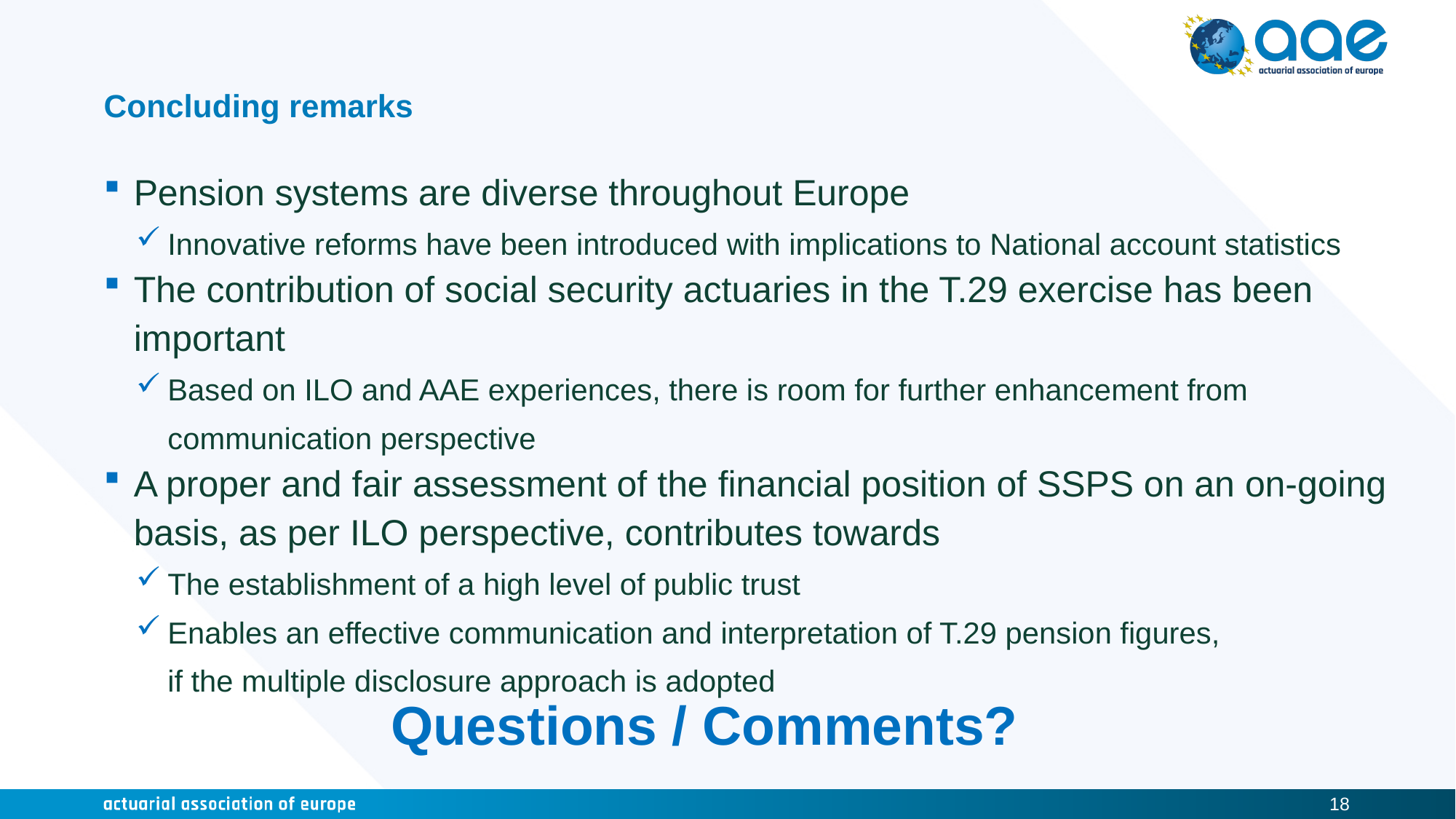

# Concluding remarks
Pension systems are diverse throughout Europe
Innovative reforms have been introduced with implications to National account statistics
The contribution of social security actuaries in the T.29 exercise has been important
Based on ILO and AAE experiences, there is room for further enhancement from communication perspective
A proper and fair assessment of the financial position of SSPS on an on-going basis, as per ILO perspective, contributes towards
The establishment of a high level of public trust
Enables an effective communication and interpretation of T.29 pension figures,
if the multiple disclosure approach is adopted

Questions / Comments?
18